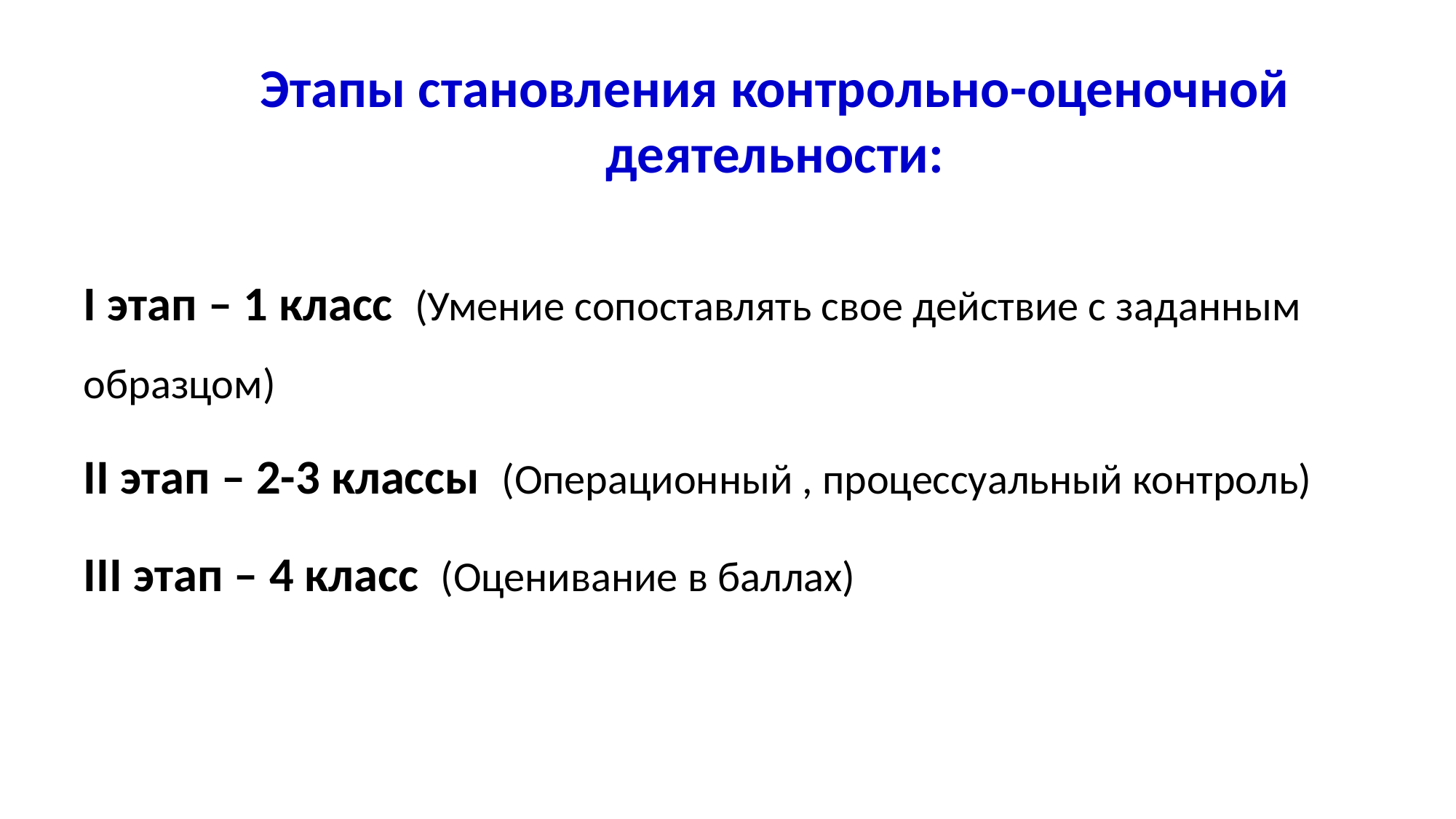

# Этапы становления контрольно-оценочной деятельности:
I этап – 1 класс  (Умение сопоставлять свое действие с заданным образцом)
II этап – 2-3 классы  (Операционный , процессуальный контроль)
III этап – 4 класс  (Оценивание в баллах)